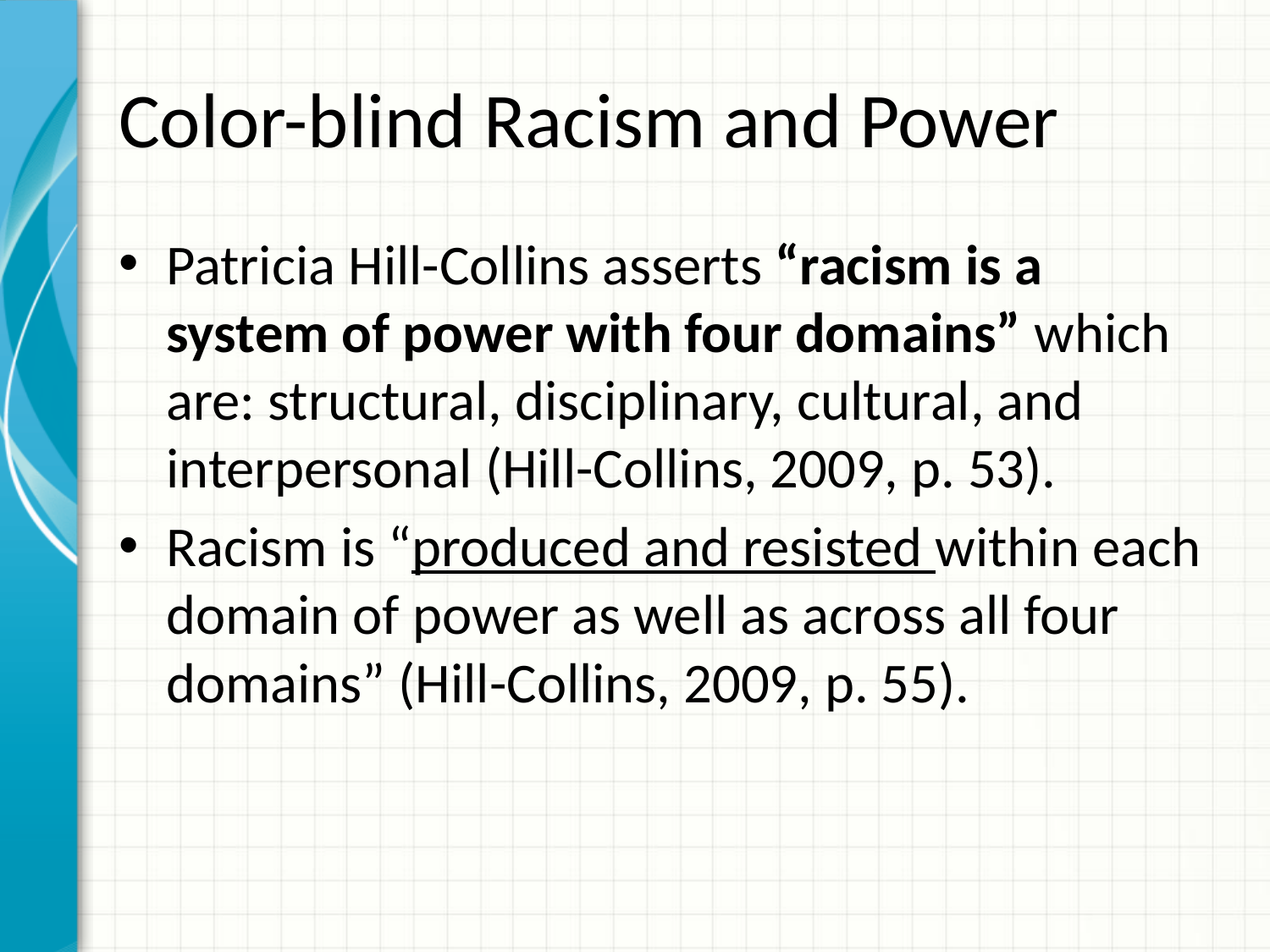

# Color-blind Racism and Power
Patricia Hill-Collins asserts “racism is a system of power with four domains” which are: structural, disciplinary, cultural, and interpersonal (Hill-Collins, 2009, p. 53).
Racism is “produced and resisted within each domain of power as well as across all four domains” (Hill-Collins, 2009, p. 55).